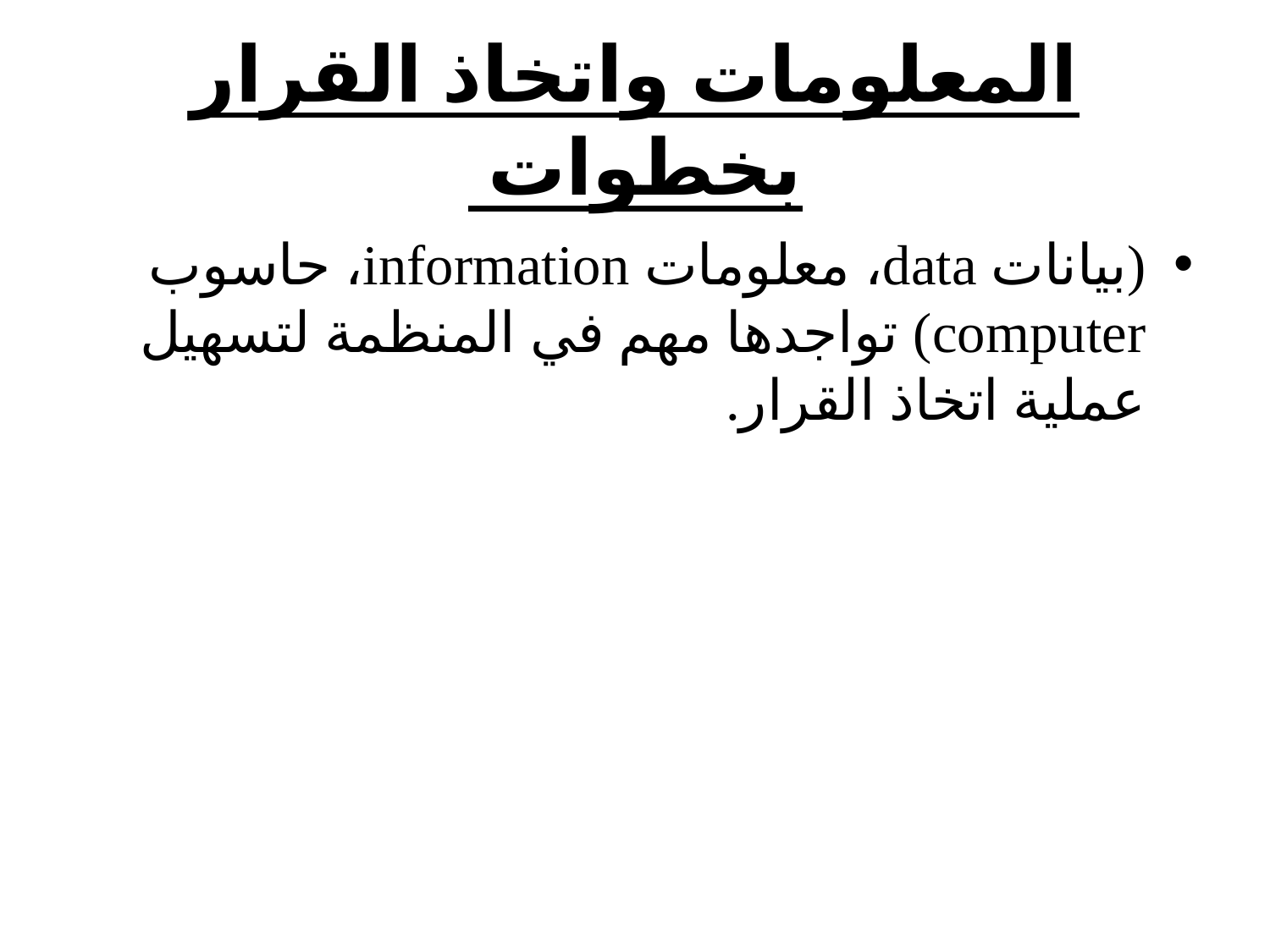

# المعلومات واتخاذ القرار بخطوات
(بيانات data، معلومات information، حاسوب computer) تواجدها مهم في المنظمة لتسهيل عملية اتخاذ القرار.